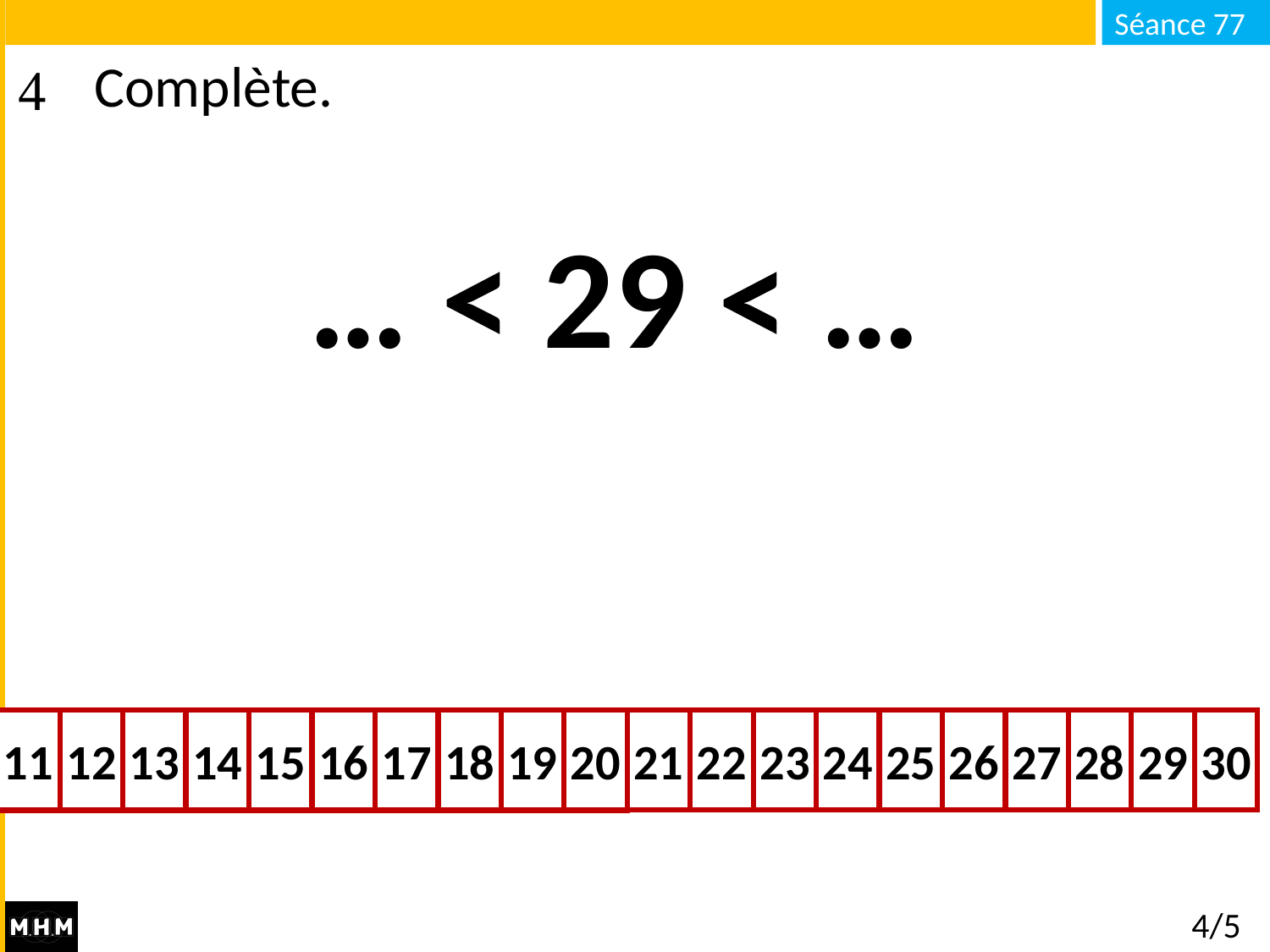

# Complète.
… < 29 < …
24
21
23
25
26
27
28
29
30
22
11
13
14
15
16
17
18
19
20
12
4/5